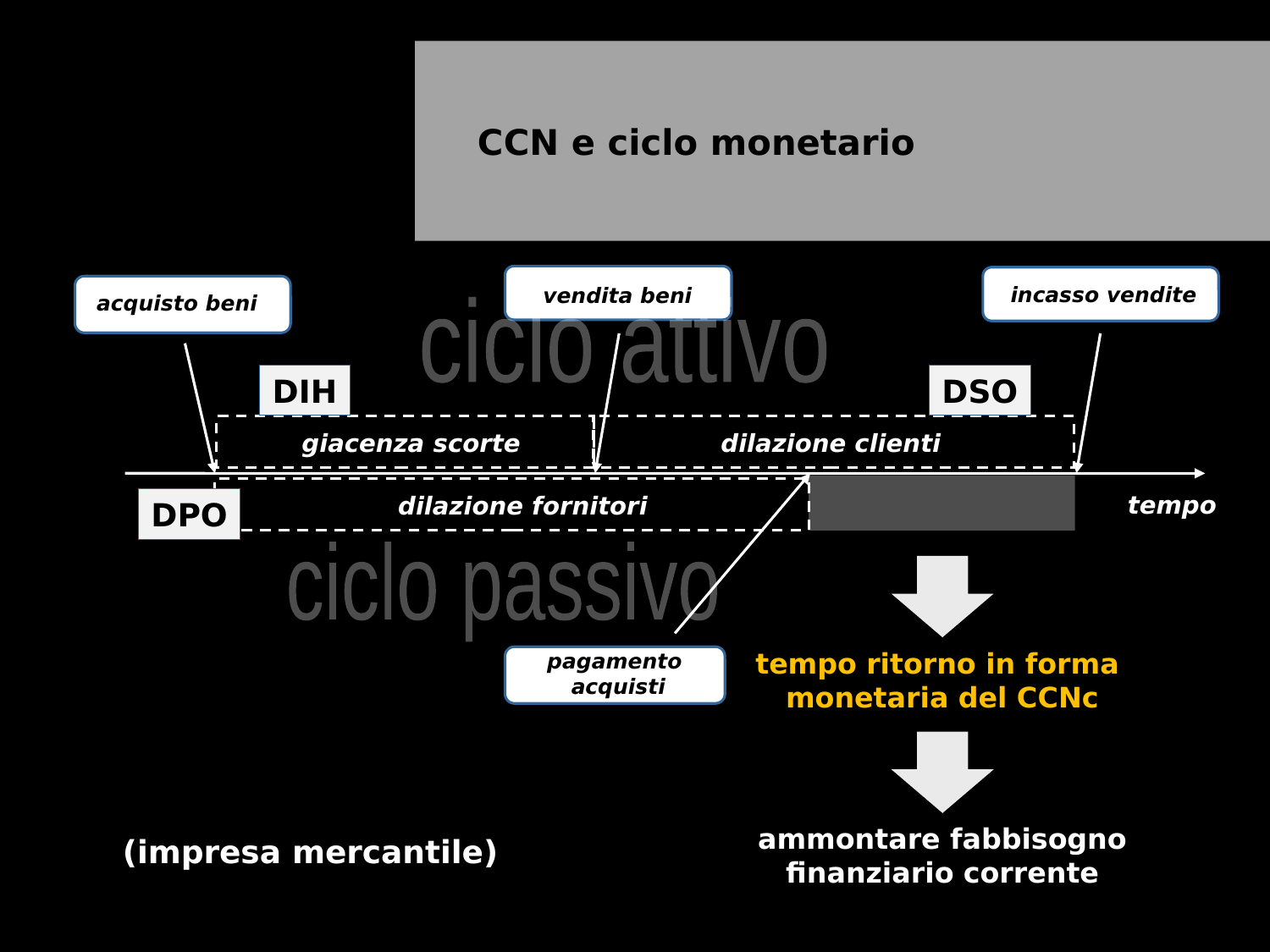

CCN e ciclo monetario

vendita beni

incasso vendite

acquisto beni
ciclo attivo

DIH
DSO

dilazione clienti

giacenza scorte

dilazione fornitori
tempo
DPO
ciclo passivo

tempo ritorno in forma
monetaria del CCNc
pagamento
acquisti

 (impresa mercantile)
ammontare fabbisogno
finanziario corrente